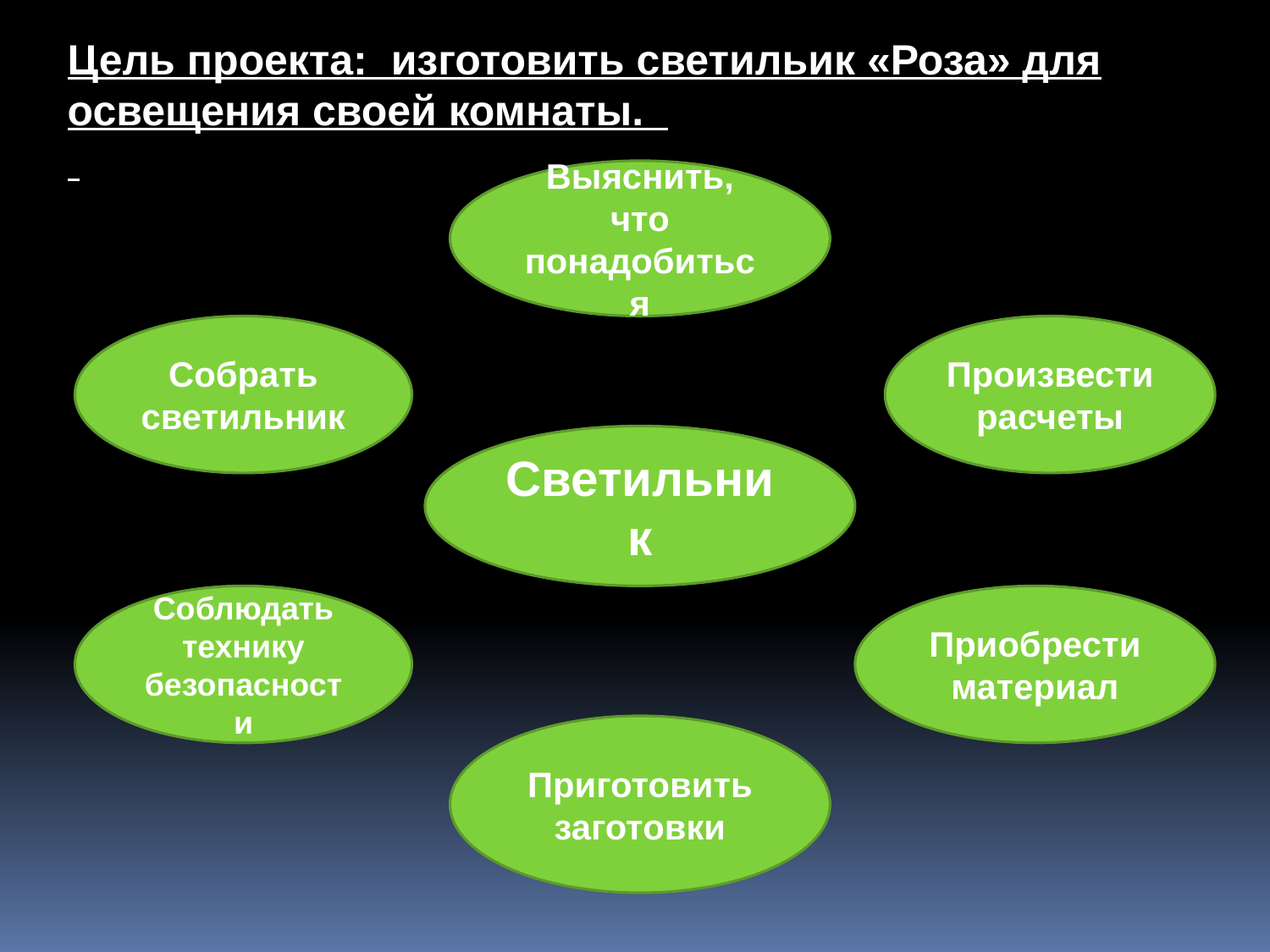

Цель проекта:  изготовить светильик «Роза» для освещения своей комнаты.

Выяснить, что понадобиться
Собрать светильник
Произвести расчеты
Светильник
Соблюдать технику безопасности
Приобрести материал
Приготовить заготовки